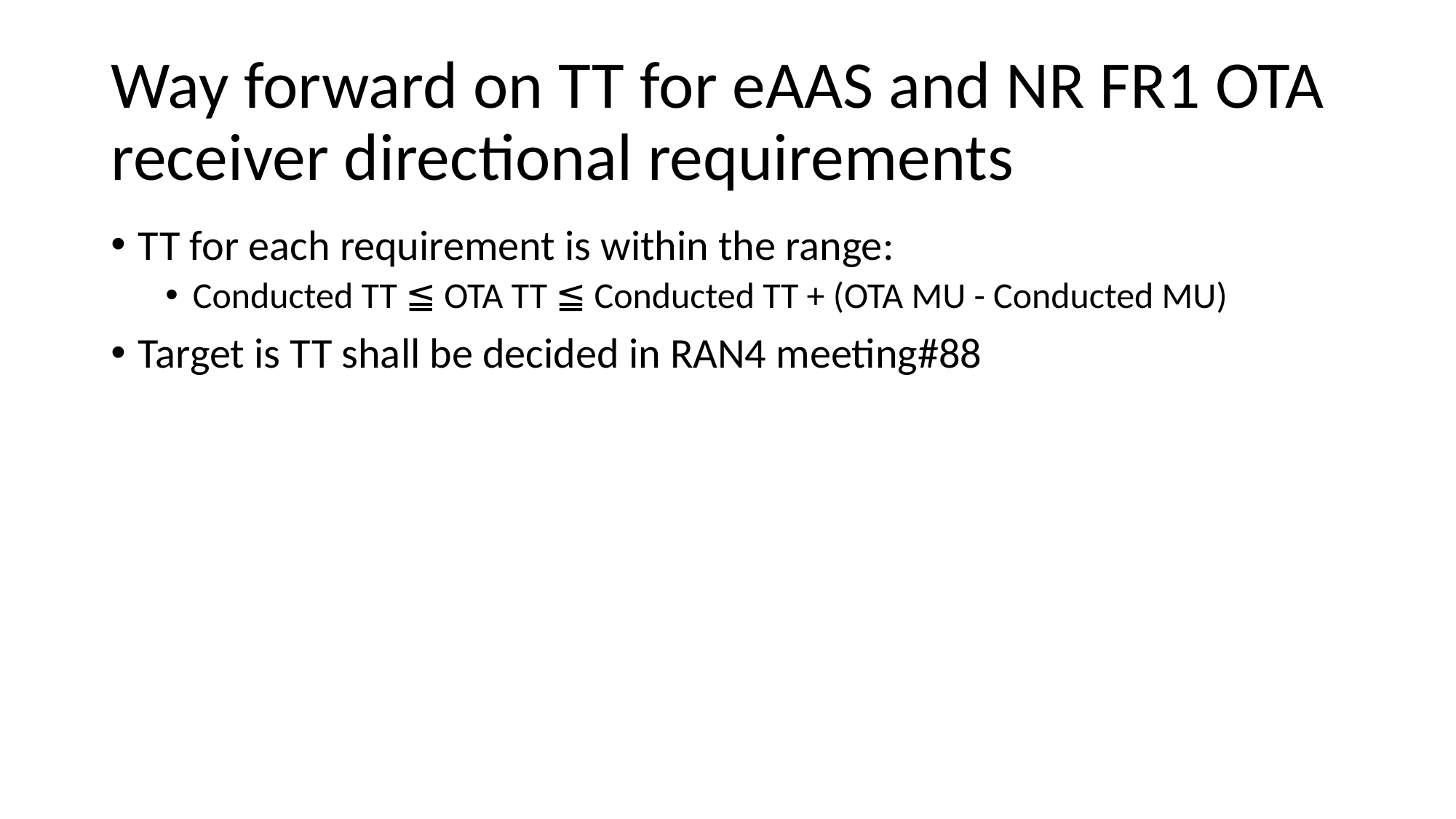

# Way forward on TT for eAAS and NR FR1 OTA receiver directional requirements
TT for each requirement is within the range:
Conducted TT ≦ OTA TT ≦ Conducted TT + (OTA MU - Conducted MU)
Target is TT shall be decided in RAN4 meeting#88